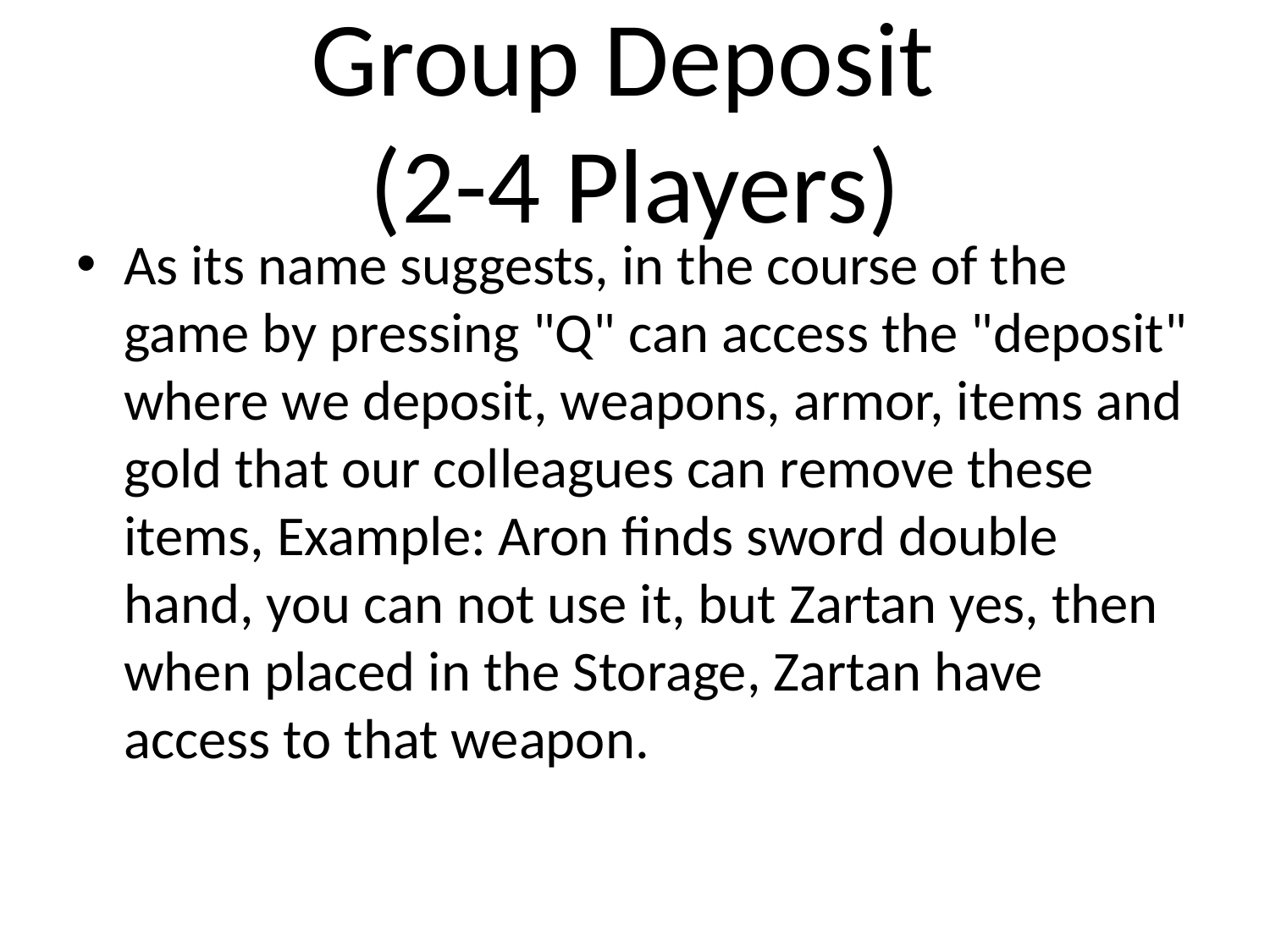

# Group Deposit (2-4 Players)
As its name suggests, in the course of the game by pressing "Q" can access the "deposit" where we deposit, weapons, armor, items and gold that our colleagues can remove these items, Example: Aron finds sword double hand, you can not use it, but Zartan yes, then when placed in the Storage, Zartan have access to that weapon.